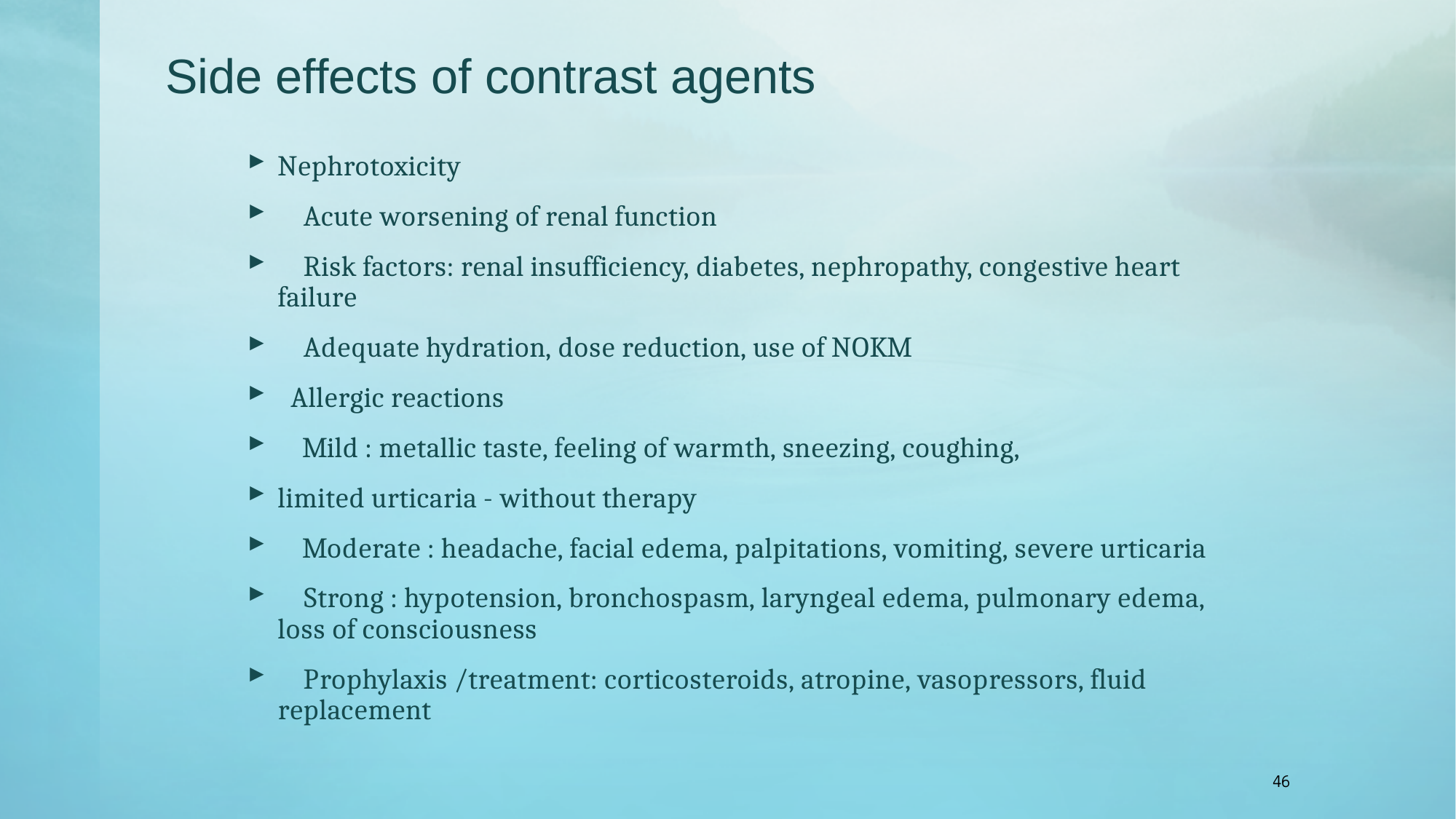

# Side effects of contrast agents
Nephrotoxicity
    Acute worsening of renal function
    Risk factors: renal insufficiency, diabetes, nephropathy, congestive heart failure
    Adequate hydration, dose reduction, use of NOKM
  Allergic reactions
    Mild : metallic taste, feeling of warmth, sneezing, coughing,
limited urticaria - without therapy
    Moderate : headache, facial edema, palpitations, vomiting, severe urticaria
    Strong : hypotension, bronchospasm, laryngeal edema, pulmonary edema, loss of consciousness
    Prophylaxis /treatment: corticosteroids, atropine, vasopressors, fluid replacement
46